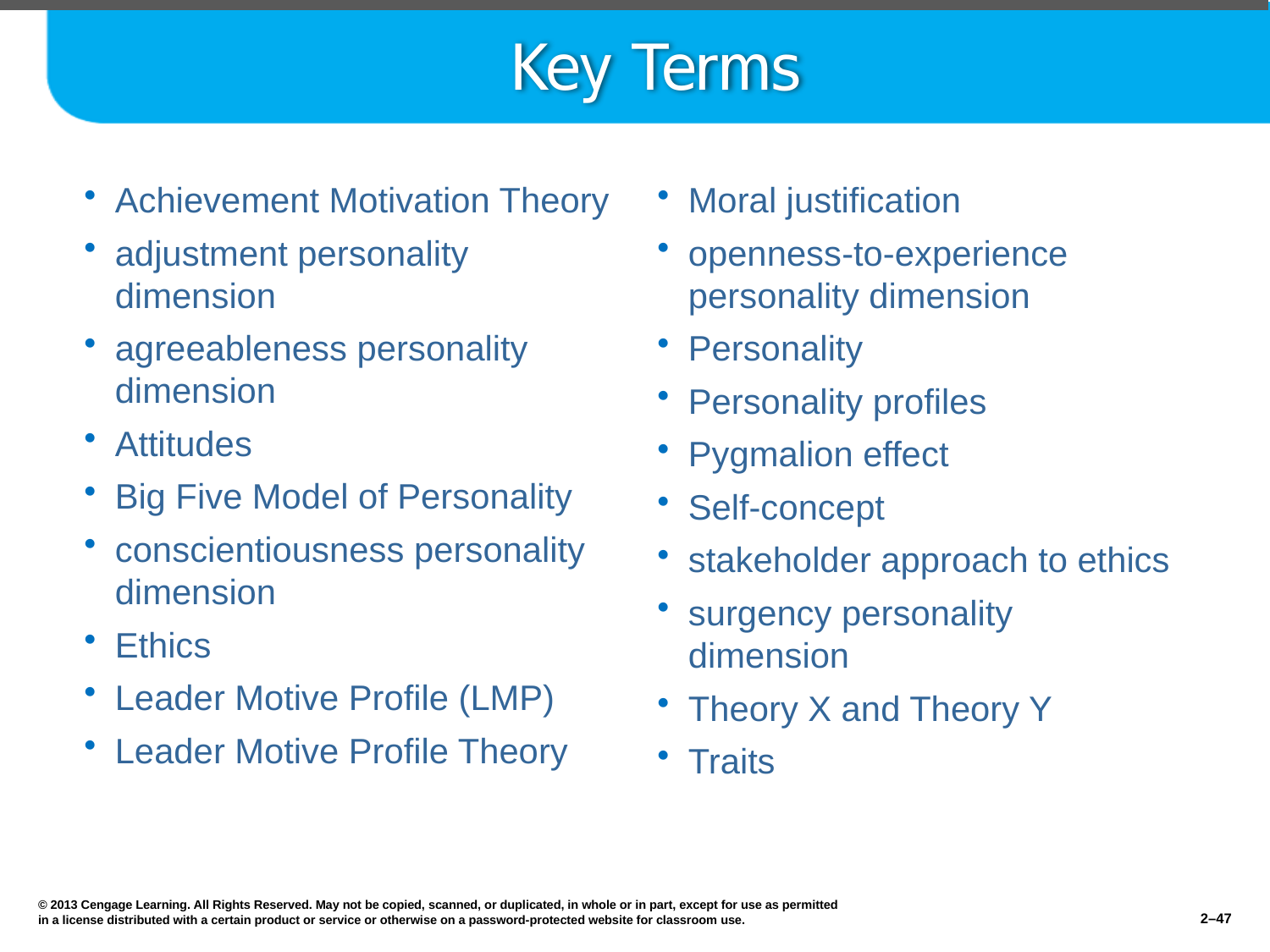

Achievement Motivation Theory
adjustment personality dimension
agreeableness personality dimension
Attitudes
Big Five Model of Personality
conscientiousness personality dimension
Ethics
Leader Motive Profile (LMP)
Leader Motive Profile Theory
Moral justification
openness-to-experience personality dimension
Personality
Personality profiles
Pygmalion effect
Self-concept
stakeholder approach to ethics
surgency personality dimension
Theory X and Theory Y
Traits
© 2013 Cengage Learning. All Rights Reserved. May not be copied, scanned, or duplicated, in whole or in part, except for use as permitted in a license distributed with a certain product or service or otherwise on a password-protected website for classroom use.
2–47